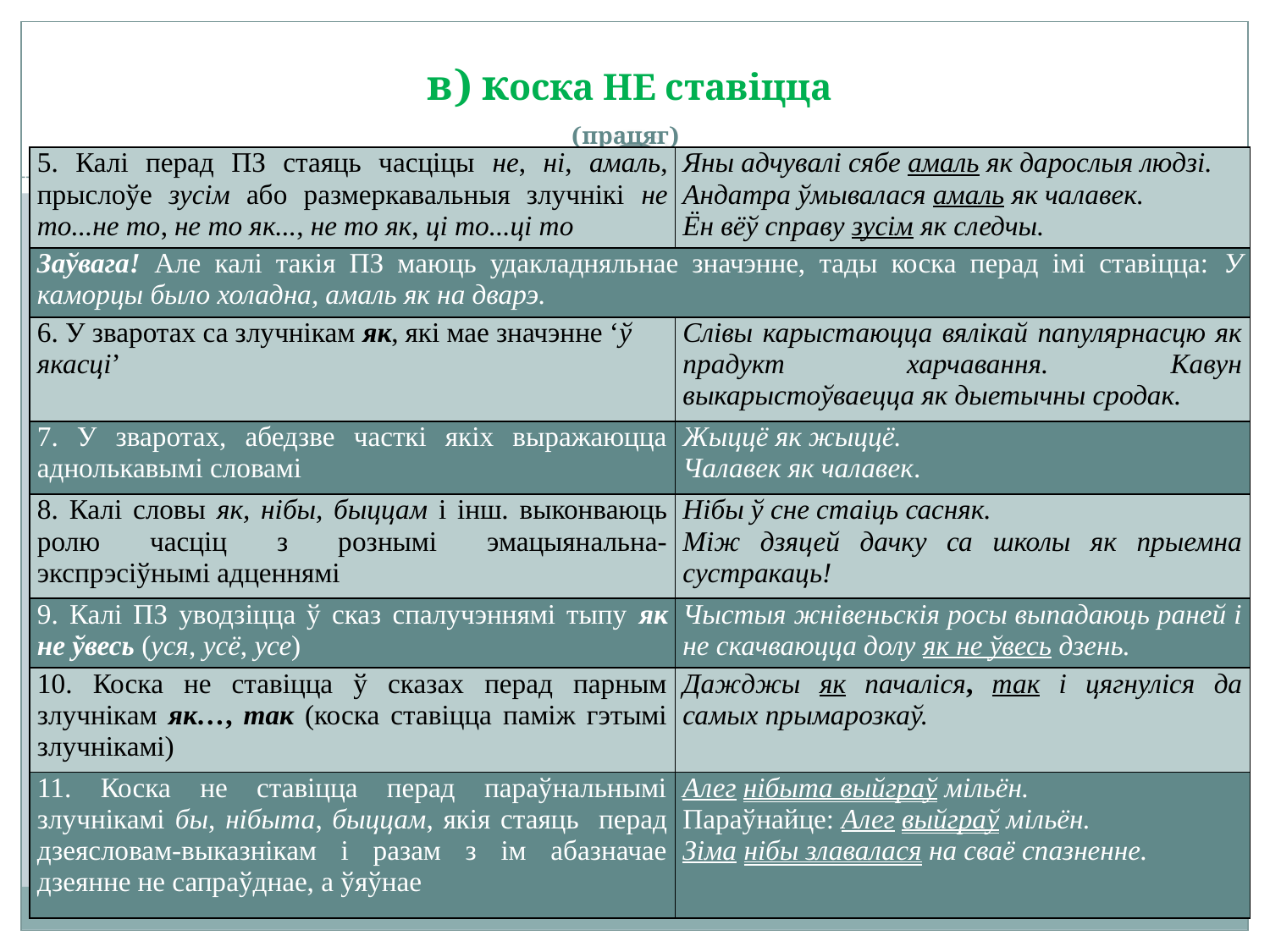

# в) коска НЕ ставіцца (працяг)
| 5. Калі перад ПЗ стаяць часціцы не, ні, амаль, прыслоўе зусім або размеркавальныя злучнікі не то...не то, не то як..., не то як, ці то...ці то | Яны адчувалі сябе амаль як дарослыя людзі. Андатра ўмывалася амаль як чалавек. Ён вёў справу зусім як следчы. |
| --- | --- |
| Заўвага! Але калі такія ПЗ маюць удакладняльнае значэнне, тады коска перад імі ставіцца: У каморцы было холадна, амаль як на дварэ. |  |
| 6. У зваротах са злучнікам як, які мае значэнне ‘ў якасці’ | Слівы карыстаюцца вялікай папулярнасцю як прадукт харчавання. Кавун выкарыстоўваецца як дыетычны сродак. |
| 7. У зваротах, абедзве часткі якіх выражаюцца аднолькавымі словамі | Жыццё як жыццё. Чалавек як чалавек. |
| 8. Калі словы як, нібы, быццам і інш. выконваюць ролю часціц з рознымі эмацыянальна-экспрэсіўнымі адценнямі | Нібы ў сне стаіць сасняк. Між дзяцей дачку са школы як прыемна сустракаць! |
| 9. Калі ПЗ уводзіцца ў сказ спалучэннямі тыпу як не ўвесь (уся, усё, усе) | Чыстыя жнівеньскія росы выпадаюць раней і не скачваюцца долу як не ўвесь дзень. |
| 10. Коска не ставіцца ў сказах перад парным злучнікам як…, так (коска ставіцца паміж гэтымі злучнікамі) | Дажджы як пачаліся, так і цягнуліся да самых прымарозкаў. |
| 11. Коска не ставіцца перад параўнальнымі злучнікамі бы, нібыта, быццам, якія стаяць перад дзеясловам-выказнікам і разам з ім абазначае дзеянне не сапраўднае, а ўяўнае | Алег нібыта выйграў мільён. Параўнайце: Алег выйграў мільён. Зіма нібы злавалася на сваё спазненне. |